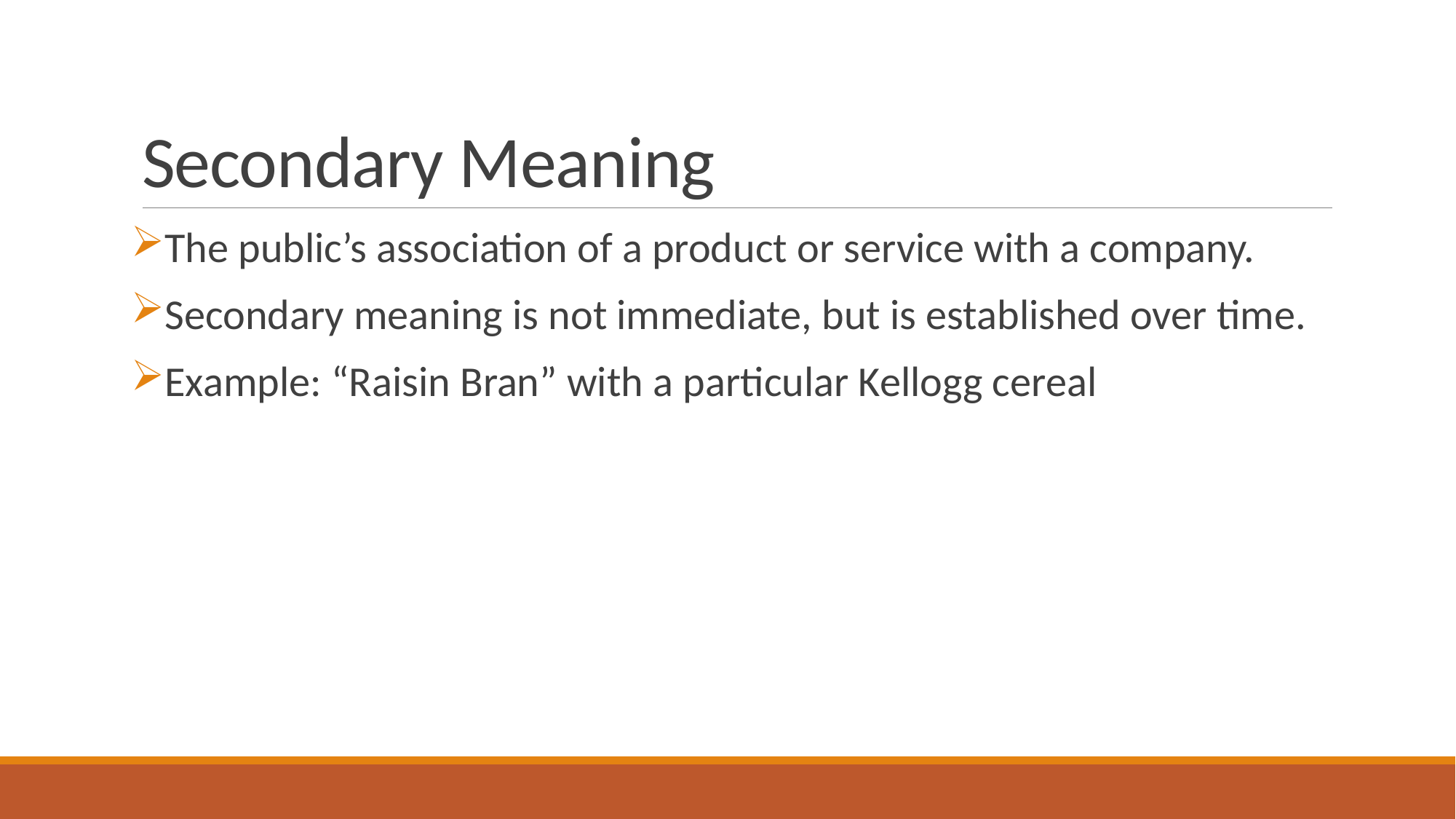

# Secondary Meaning
The public’s association of a product or service with a company.
Secondary meaning is not immediate, but is established over time.
Example: “Raisin Bran” with a particular Kellogg cereal